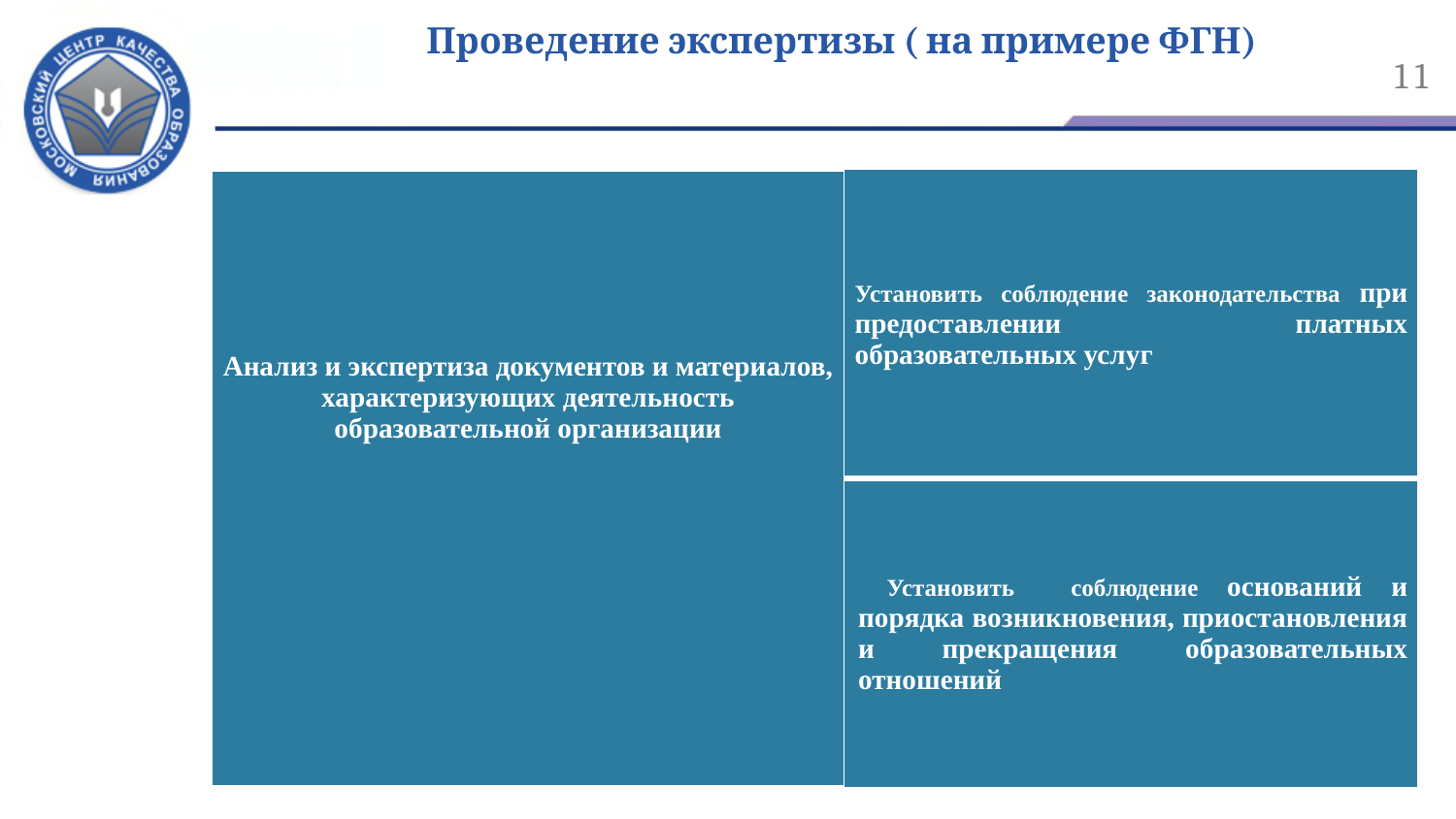

# Проведение экспертизы ( на примере ФГН)
11
| Анализ и экспертиза документов и материалов, характеризующих деятельность образовательной организации | Установить соблюдение законодательства при предоставлении платных образовательных услуг |
| --- | --- |
|  | Установить соблюдение оснований и порядка возникновения, приостановления и прекращения образовательных отношений |